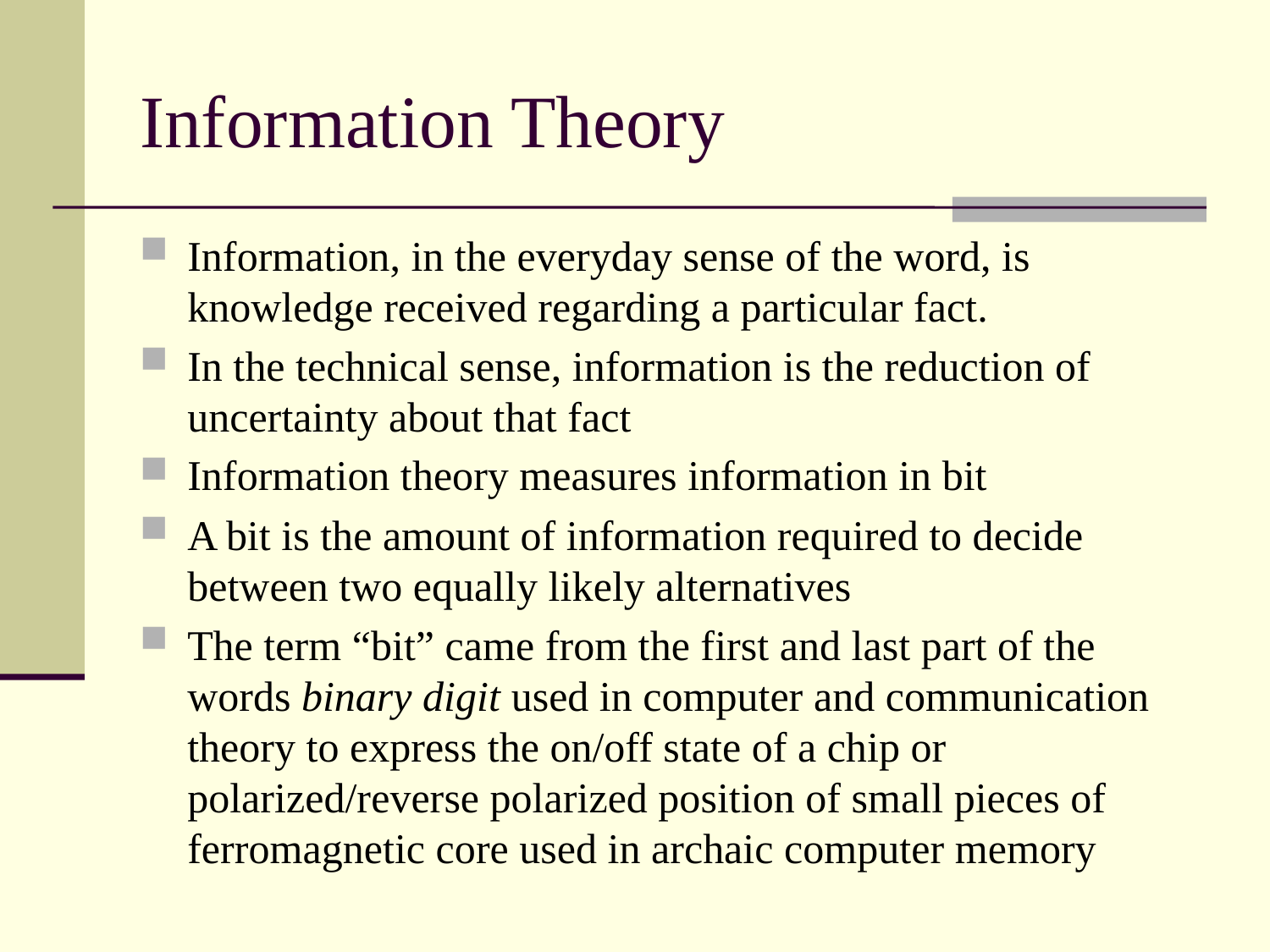

# Information Theory
Information, in the everyday sense of the word, is knowledge received regarding a particular fact.
In the technical sense, information is the reduction of uncertainty about that fact
Information theory measures information in bit
A bit is the amount of information required to decide between two equally likely alternatives
The term “bit” came from the first and last part of the words binary digit used in computer and communication theory to express the on/off state of a chip or polarized/reverse polarized position of small pieces of ferromagnetic core used in archaic computer memory